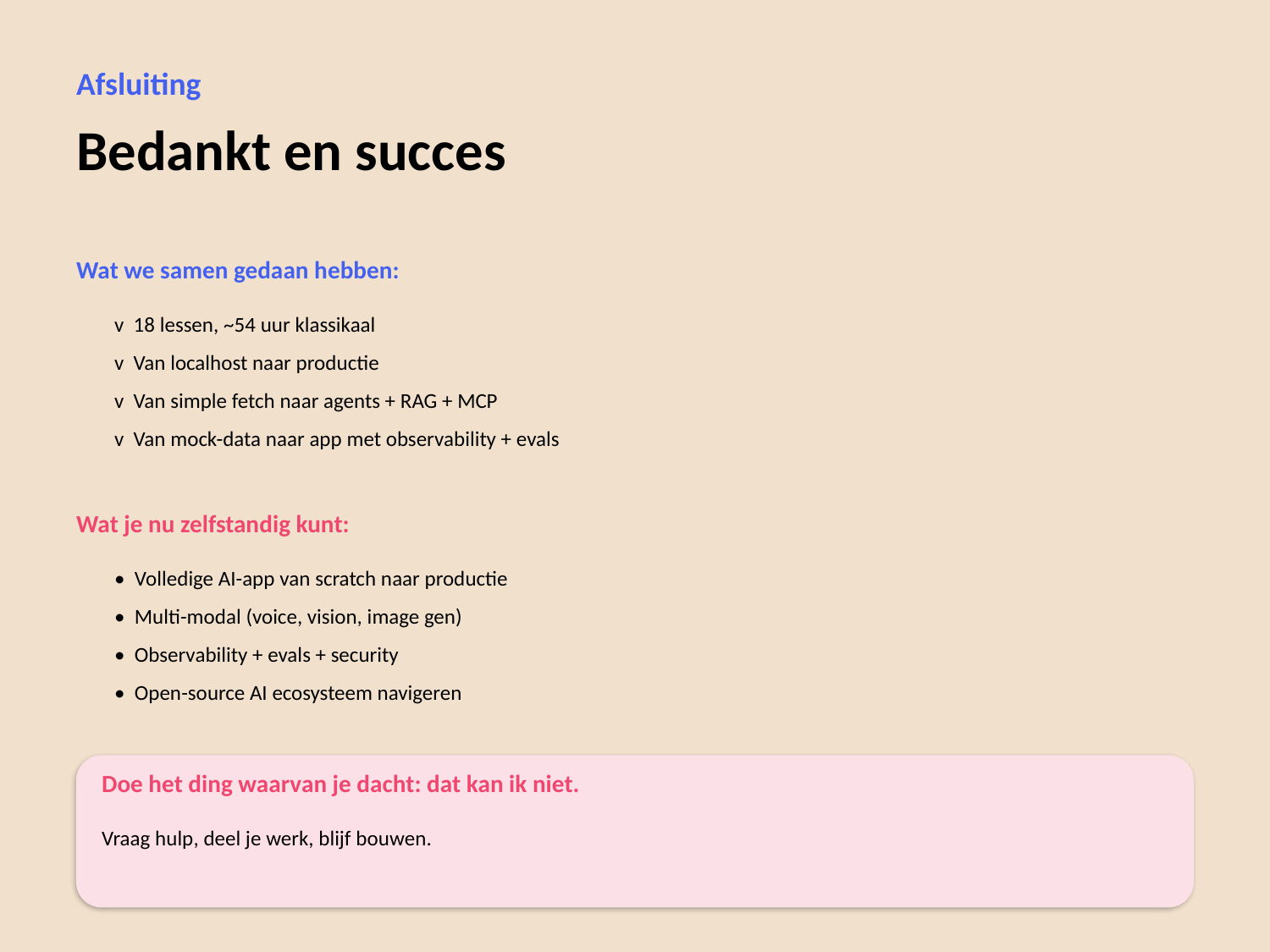

Afsluiting
Bedankt en succes
Wat we samen gedaan hebben:
v  18 lessen, ~54 uur klassikaal
v  Van localhost naar productie
v  Van simple fetch naar agents + RAG + MCP
v  Van mock-data naar app met observability + evals
Wat je nu zelfstandig kunt:
•  Volledige AI-app van scratch naar productie
•  Multi-modal (voice, vision, image gen)
•  Observability + evals + security
•  Open-source AI ecosysteem navigeren

Doe het ding waarvan je dacht: dat kan ik niet.
Vraag hulp, deel je werk, blijf bouwen.